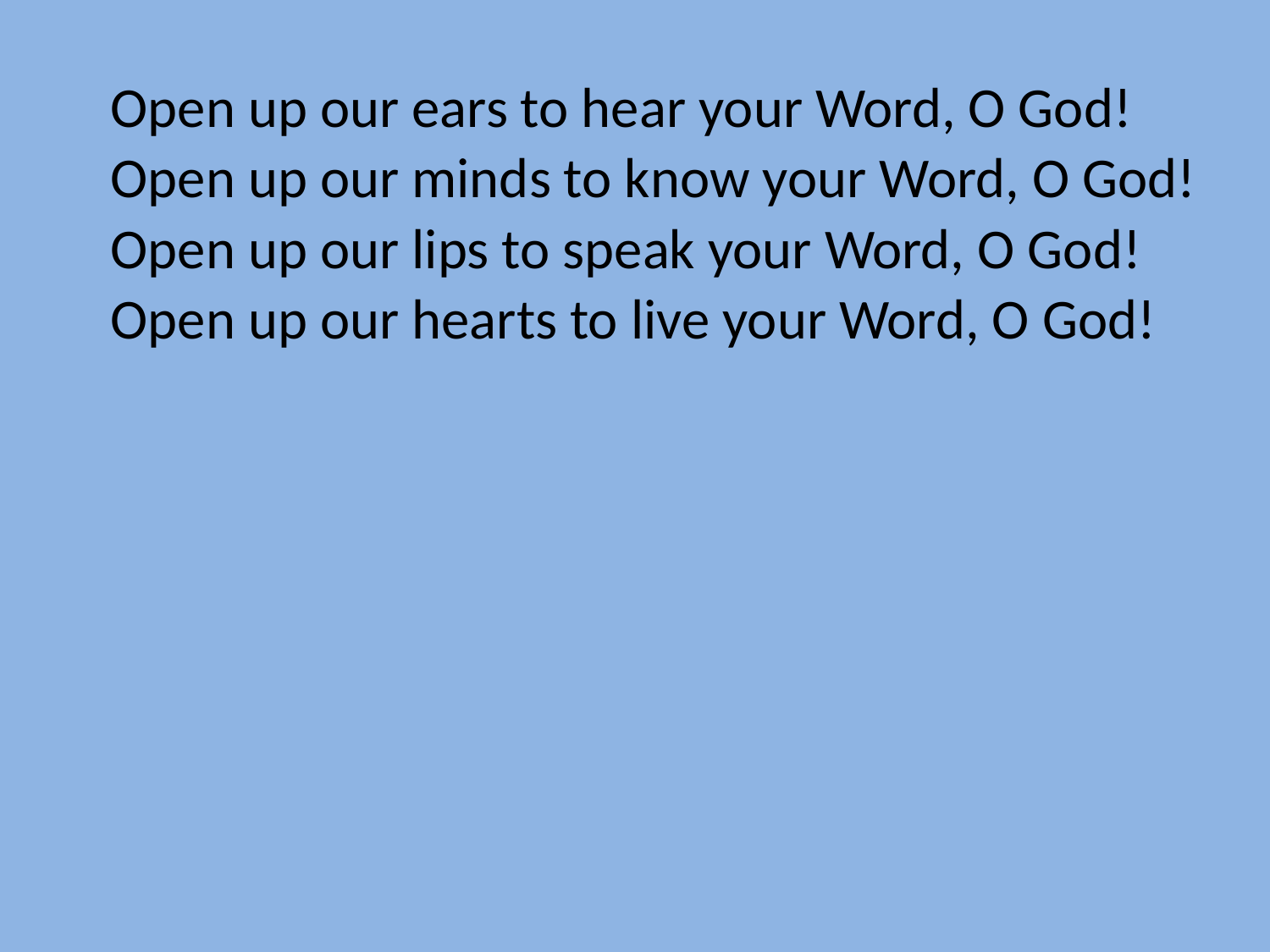

Open up our ears to hear your Word, O God!
Open up our minds to know your Word, O God!
Open up our lips to speak your Word, O God!
Open up our hearts to live your Word, O God!